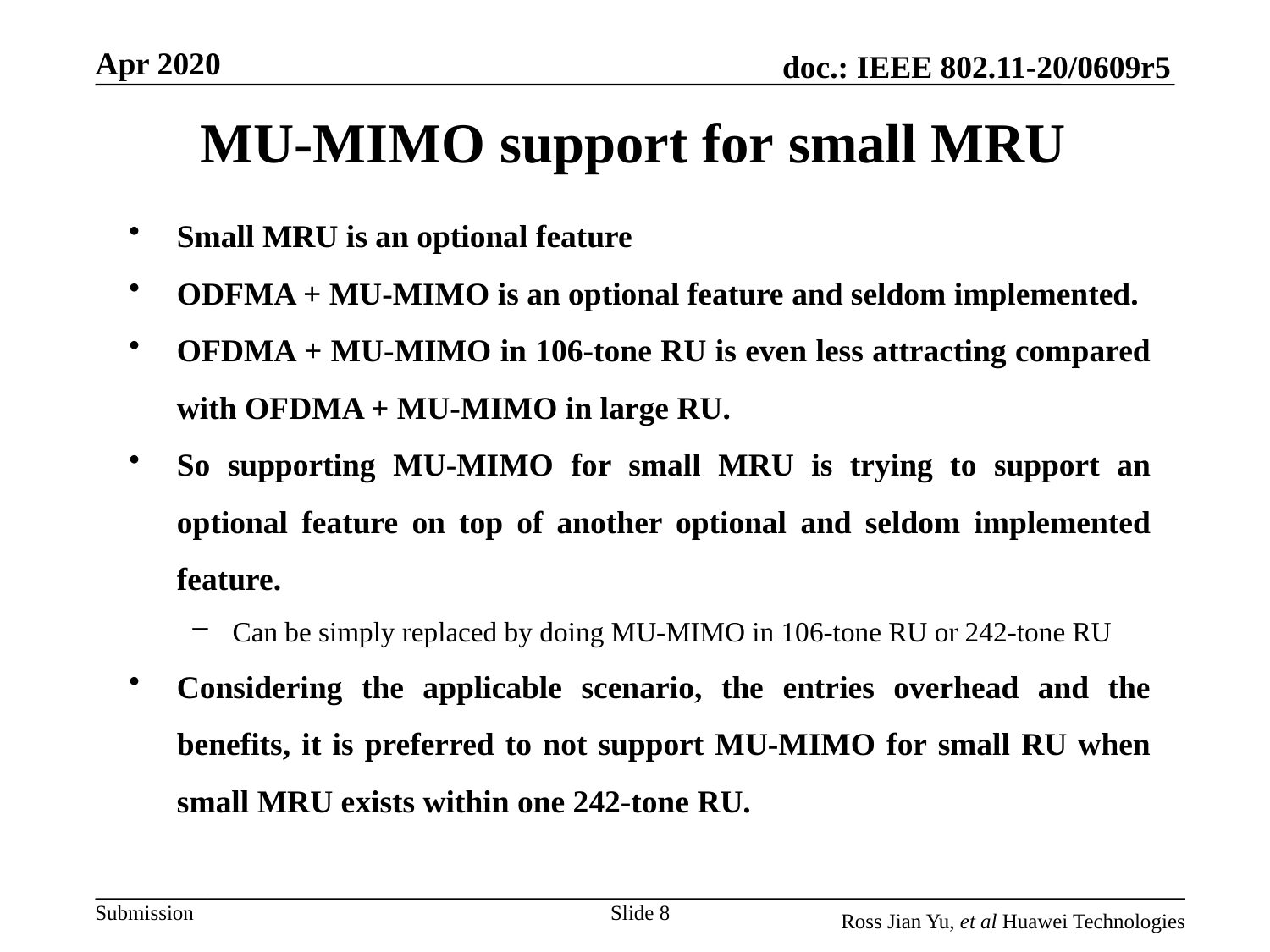

# MU-MIMO support for small MRU
Small MRU is an optional feature
ODFMA + MU-MIMO is an optional feature and seldom implemented.
OFDMA + MU-MIMO in 106-tone RU is even less attracting compared with OFDMA + MU-MIMO in large RU.
So supporting MU-MIMO for small MRU is trying to support an optional feature on top of another optional and seldom implemented feature.
Can be simply replaced by doing MU-MIMO in 106-tone RU or 242-tone RU
Considering the applicable scenario, the entries overhead and the benefits, it is preferred to not support MU-MIMO for small RU when small MRU exists within one 242-tone RU.

Slide 8